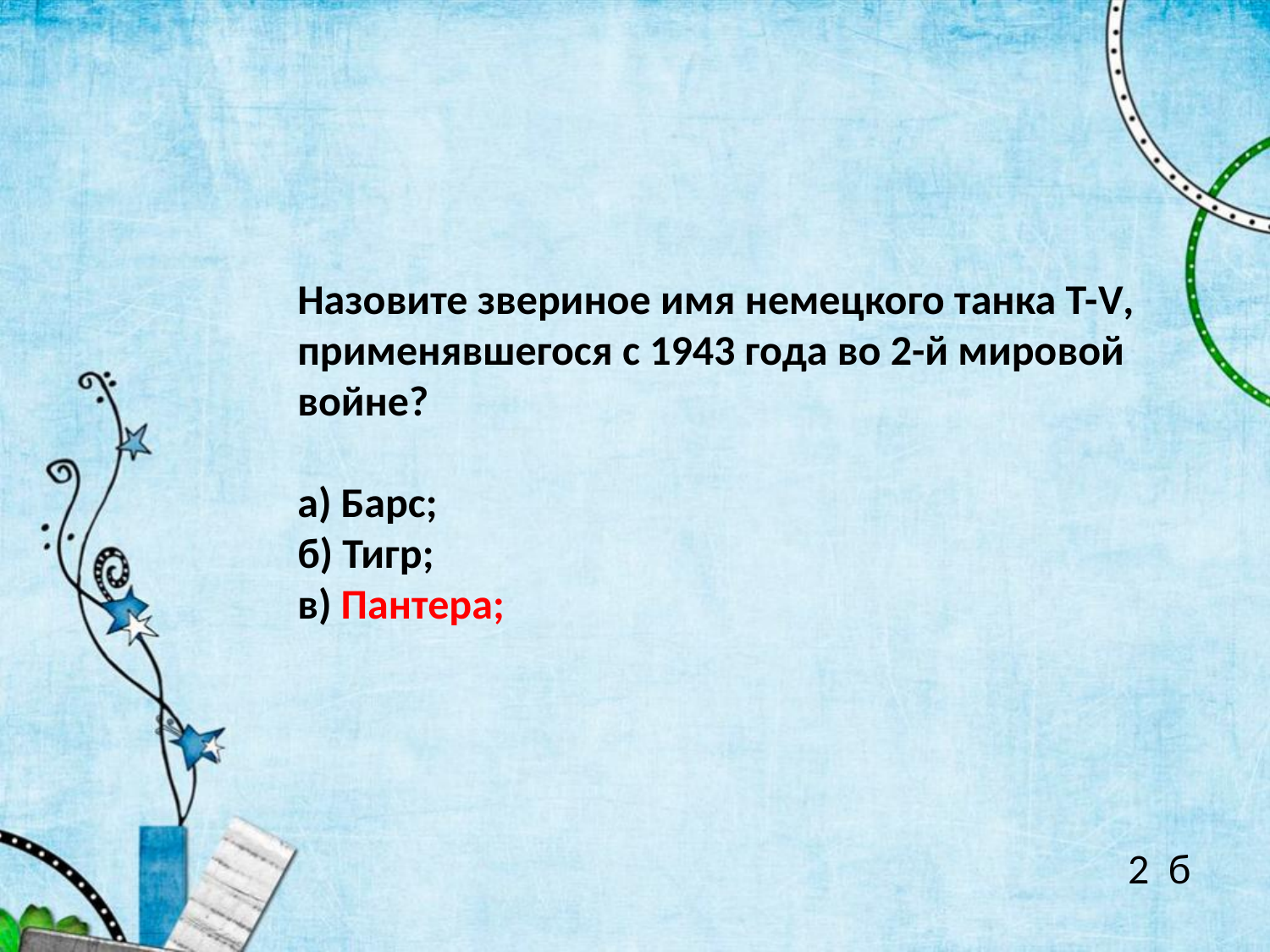

Назовите звериное имя немецкого танка Т-V, применявшегося с 1943 года во 2-й мировой войне?

а) Барс;
б) Тигр;
в) Пантера;
2  б